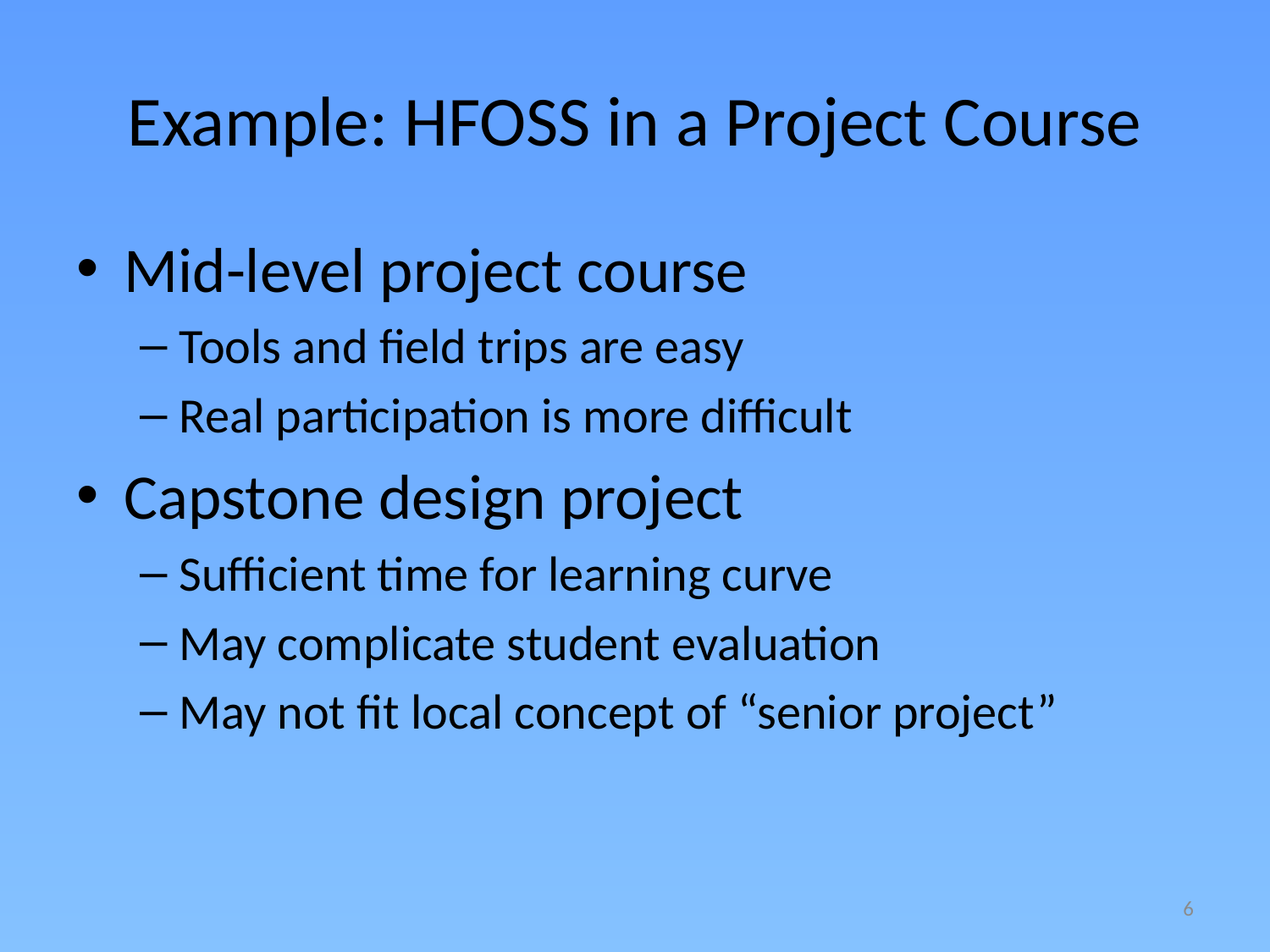

# Example: HFOSS in a Project Course
Mid-level project course
Tools and field trips are easy
Real participation is more difficult
Capstone design project
Sufficient time for learning curve
May complicate student evaluation
May not fit local concept of “senior project”
6